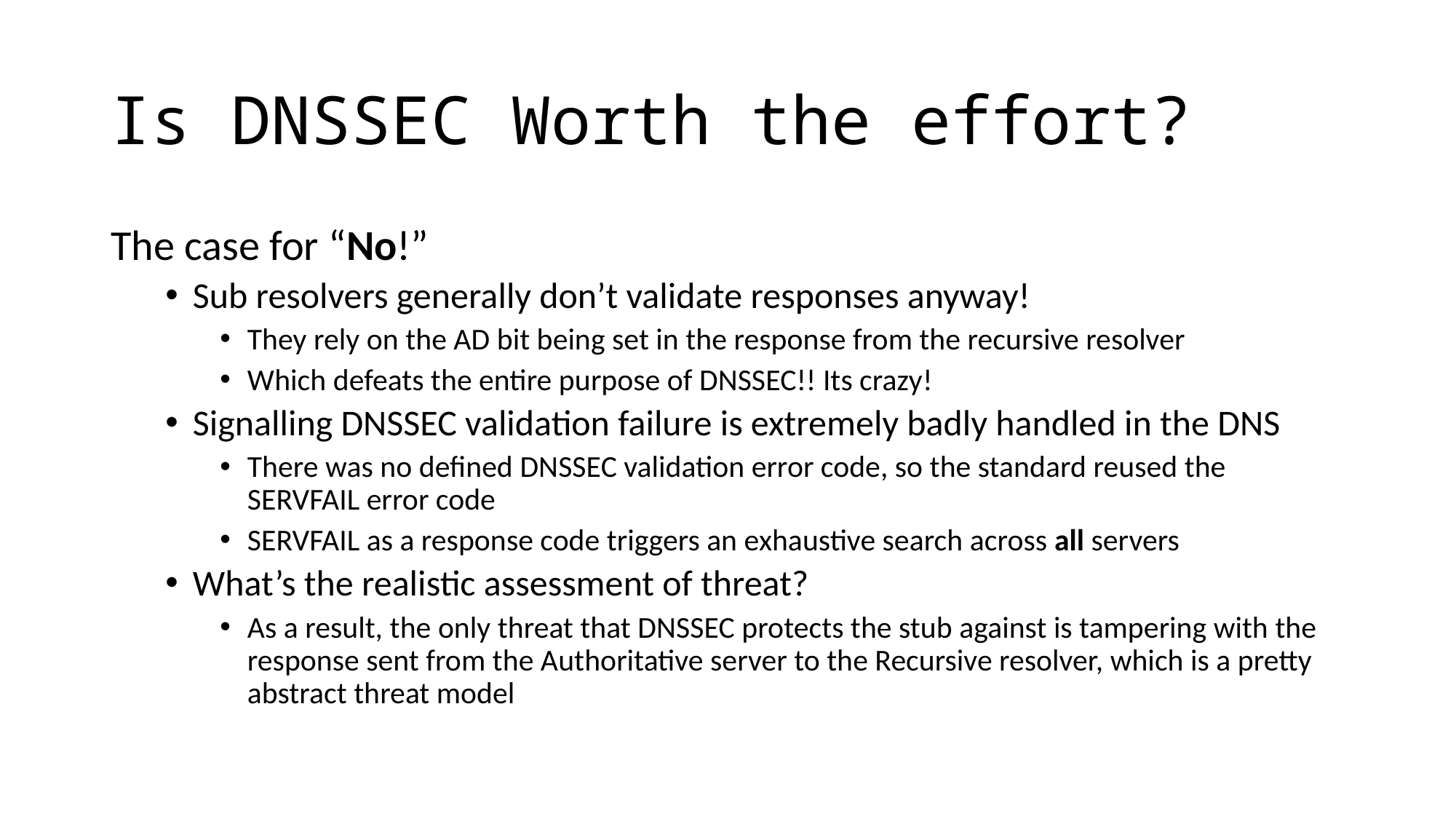

# Is DNSSEC Worth the effort?
The case for “No!”
Sub resolvers generally don’t validate responses anyway!
They rely on the AD bit being set in the response from the recursive resolver
Which defeats the entire purpose of DNSSEC!! Its crazy!
Signalling DNSSEC validation failure is extremely badly handled in the DNS
There was no defined DNSSEC validation error code, so the standard reused the SERVFAIL error code
SERVFAIL as a response code triggers an exhaustive search across all servers
What’s the realistic assessment of threat?
As a result, the only threat that DNSSEC protects the stub against is tampering with the response sent from the Authoritative server to the Recursive resolver, which is a pretty abstract threat model